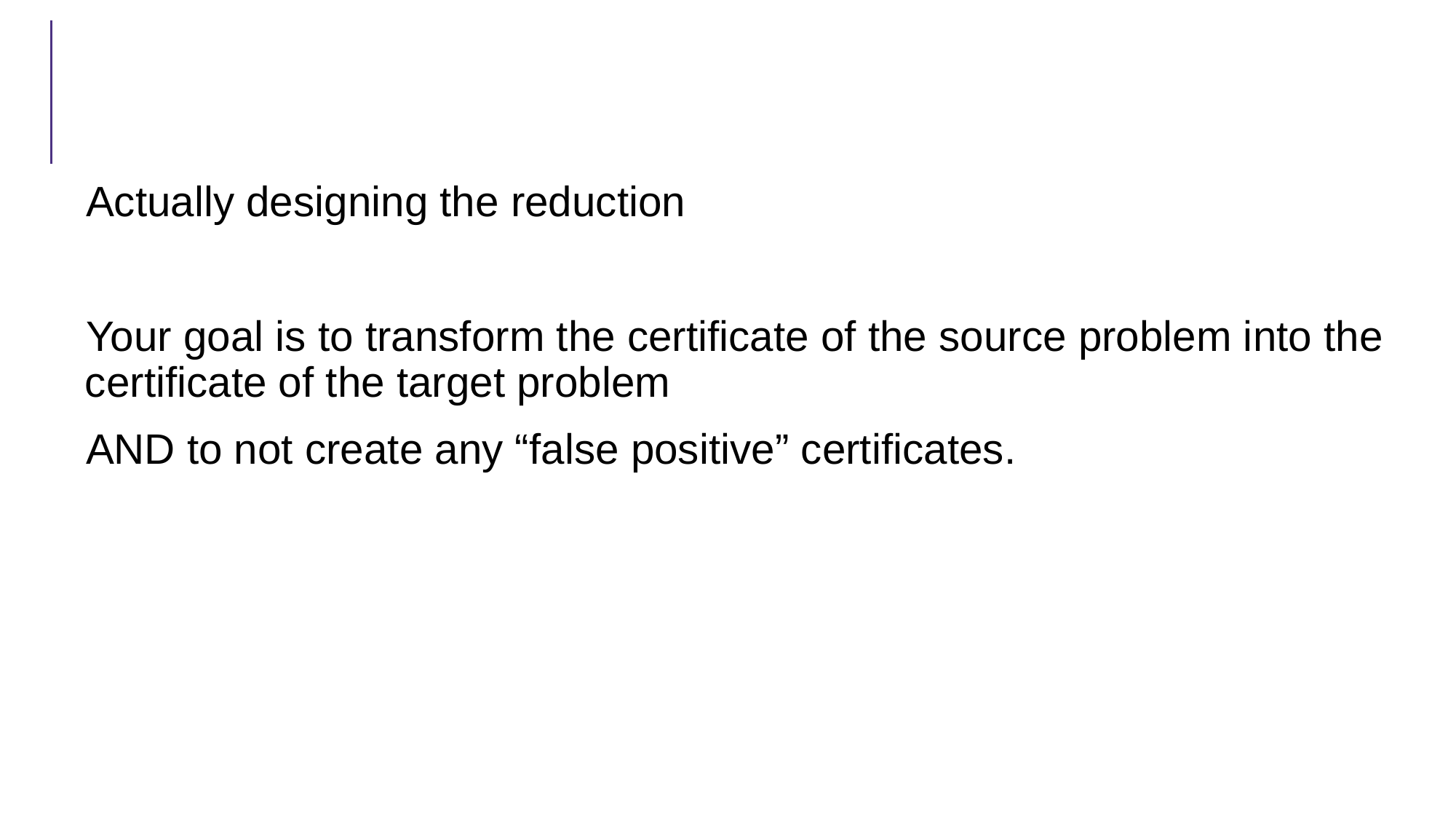

#
Actually designing the reduction

Your goal is to transform the certificate of the source problem into the certificate of the target problem
AND to not create any “false positive” certificates.